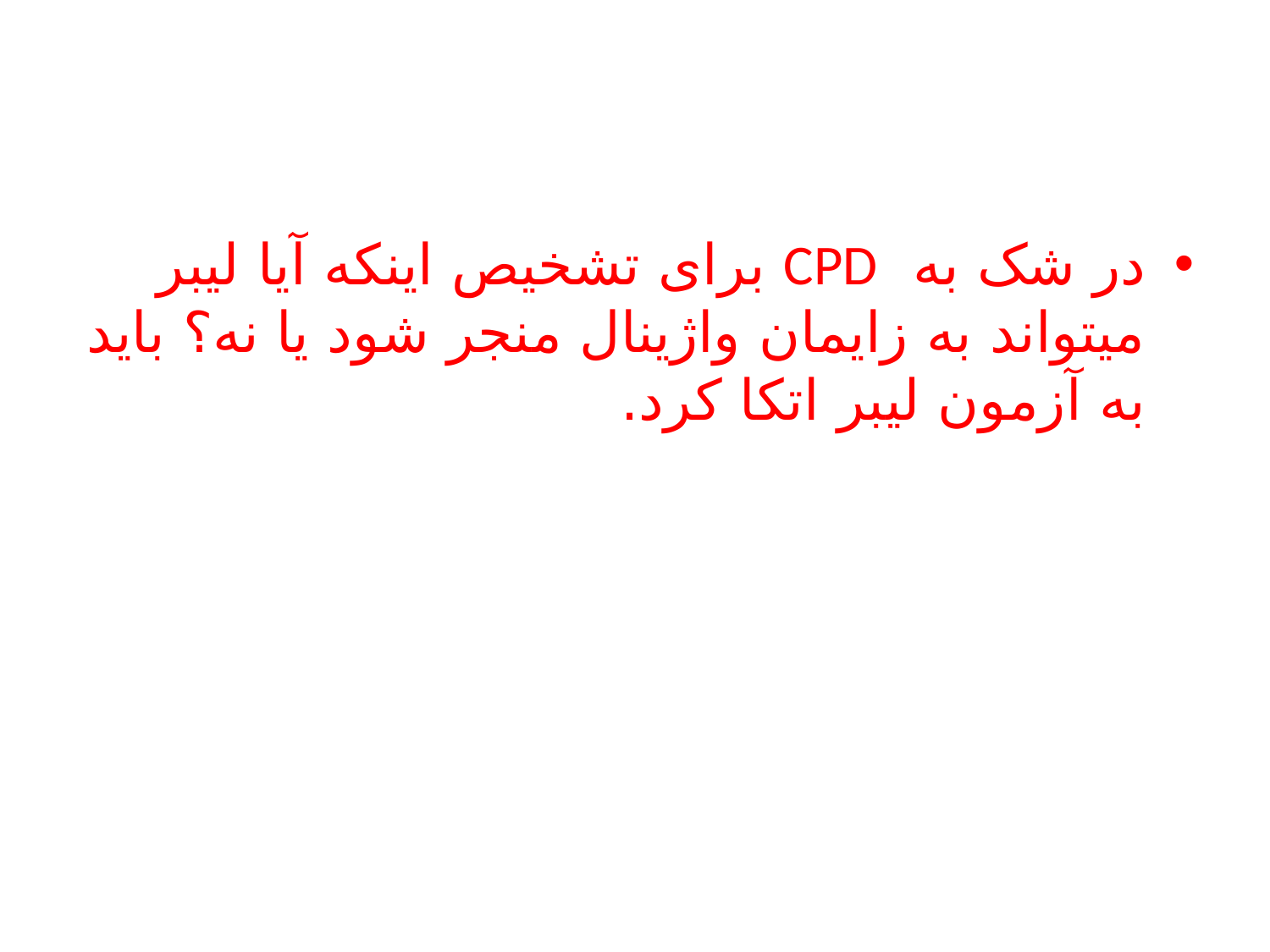

#
در شک به  CPD برای تشخیص اینکه آیا لیبر میتواند به زایمان واژینال منجر شود یا نه؟ باید به آزمون لیبر اتکا کرد.